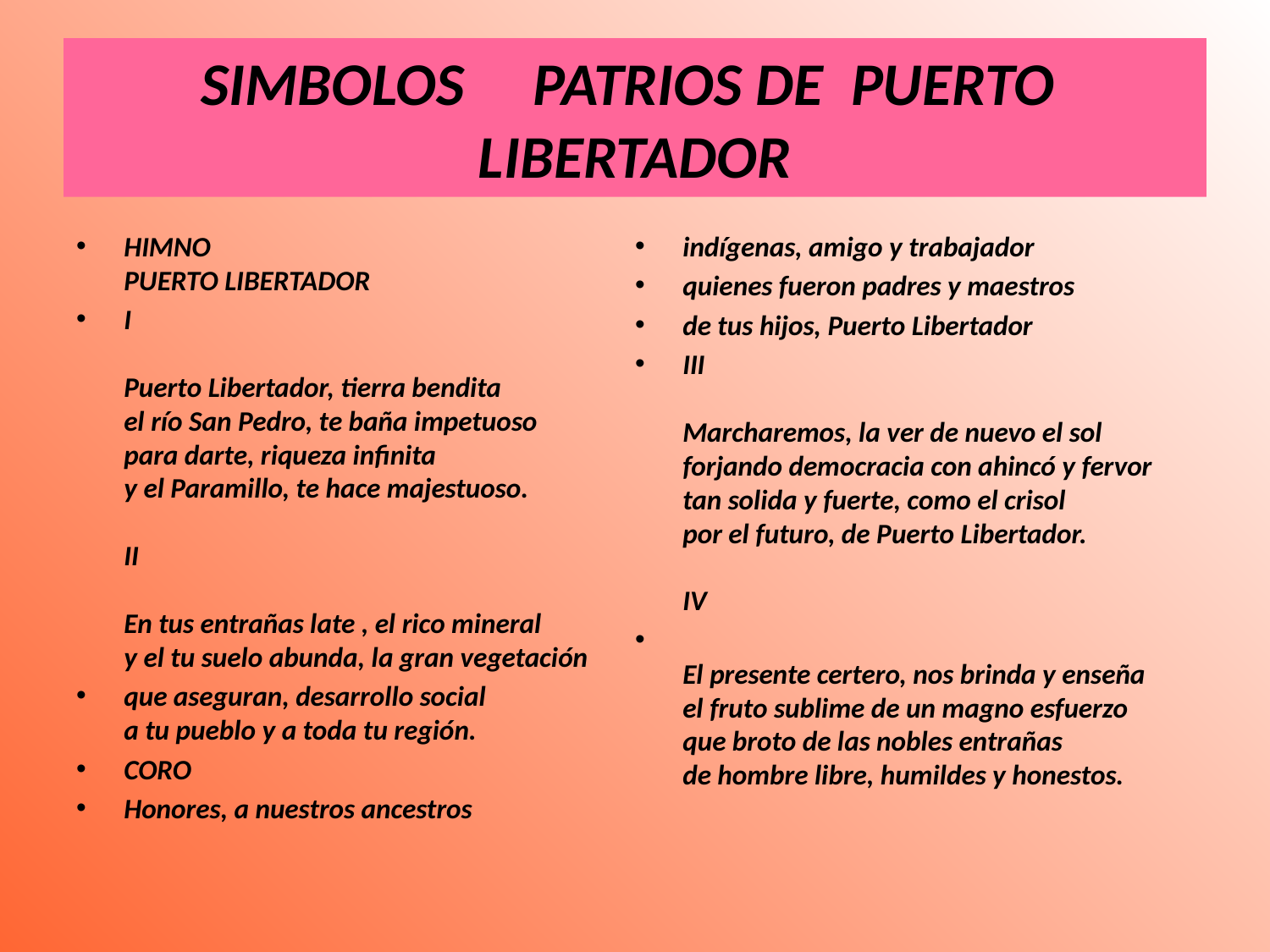

# SIMBOLOS     PATRIOS DE  PUERTO  LIBERTADOR
HIMNO
PUERTO LIBERTADOR
I
Puerto Libertador, tierra bendita
el río San Pedro, te baña impetuoso
para darte, riqueza infinita
y el Paramillo, te hace majestuoso.
II
En tus entrañas late , el rico mineral
y el tu suelo abunda, la gran vegetación
que aseguran, desarrollo social
a tu pueblo y a toda tu región.
CORO
Honores, a nuestros ancestros
indígenas, amigo y trabajador
quienes fueron padres y maestros
de tus hijos, Puerto Libertador
III
Marcharemos, la ver de nuevo el sol
forjando democracia con ahincó y fervor
tan solida y fuerte, como el crisol
por el futuro, de Puerto Libertador.
IV
El presente certero, nos brinda y enseña
el fruto sublime de un magno esfuerzo
que broto de las nobles entrañas
de hombre libre, humildes y honestos.